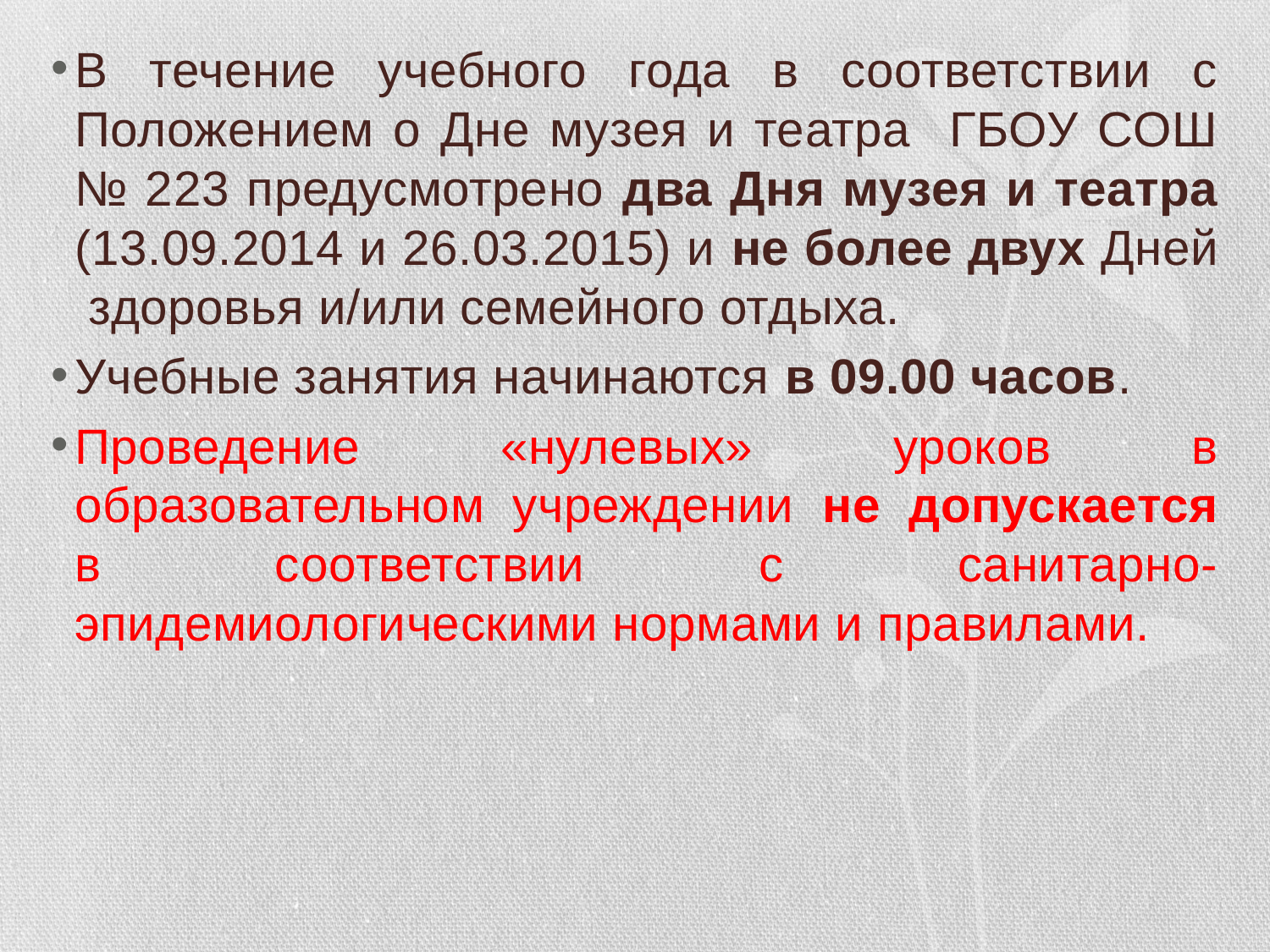

В течение учебного года в соответствии с Положением о Дне музея и театра  ГБОУ СОШ № 223 предусмотрено два Дня музея и театра (13.09.2014 и 26.03.2015) и не более двух Дней  здоровья и/или семейного отдыха.
Учебные занятия начинаются в 09.00 часов.
Проведение «нулевых» уроков в образовательном учреждении не допускается в соответствии с санитарно-эпидемиологическими нормами и правилами.